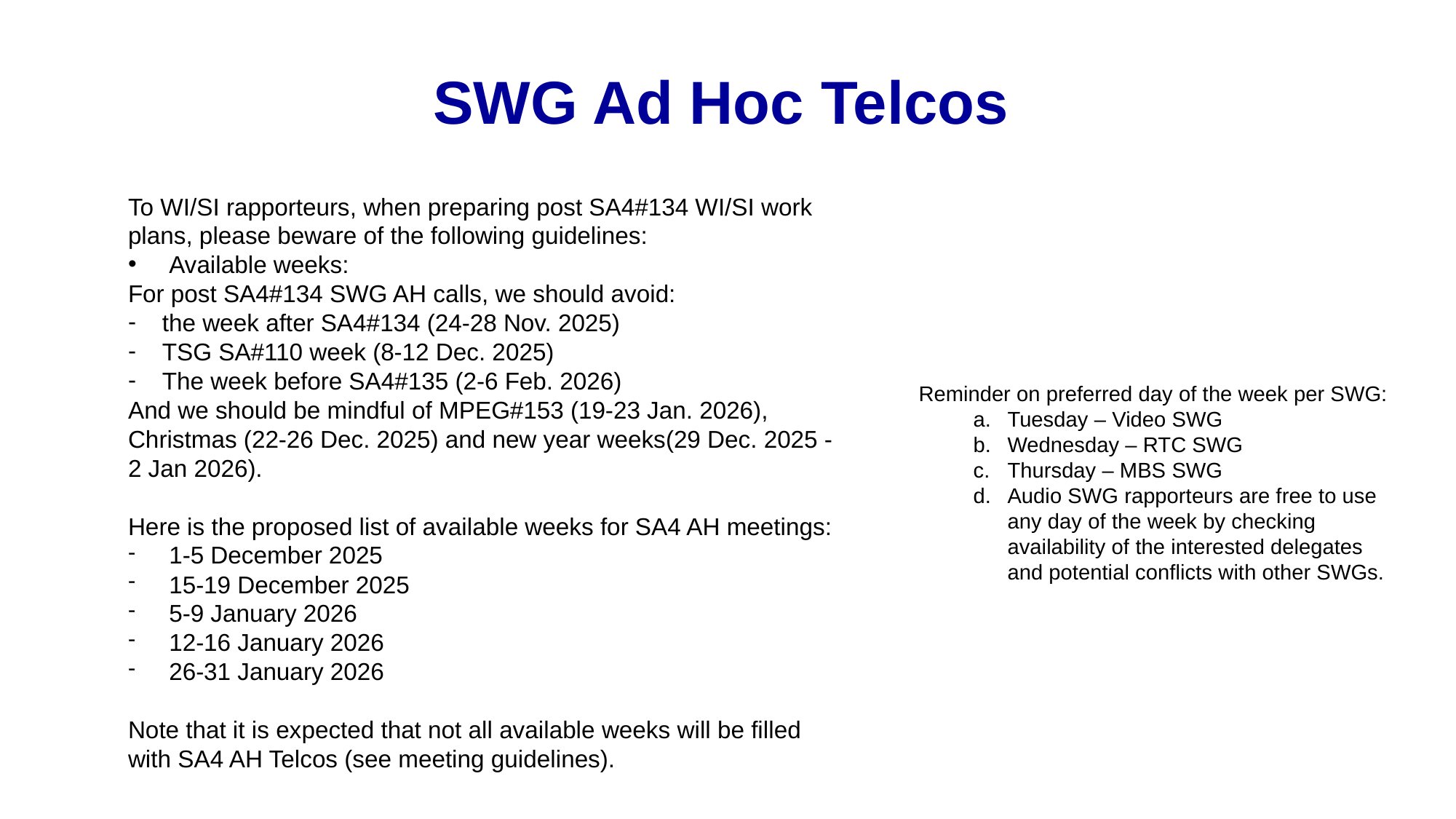

# SWG Ad Hoc Telcos

To WI/SI rapporteurs, when preparing post SA4#134 WI/SI work plans, please beware of the following guidelines:
Available weeks:
For post SA4#134 SWG AH calls, we should avoid:
the week after SA4#134 (24-28 Nov. 2025)
TSG SA#110 week (8-12 Dec. 2025)
The week before SA4#135 (2-6 Feb. 2026)
And we should be mindful of MPEG#153 (19-23 Jan. 2026), Christmas (22-26 Dec. 2025) and new year weeks(29 Dec. 2025 -2 Jan 2026).

Here is the proposed list of available weeks for SA4 AH meetings:
1-5 December 2025
15-19 December 2025
5-9 January 2026
12-16 January 2026
26-31 January 2026

Note that it is expected that not all available weeks will be filled with SA4 AH Telcos (see meeting guidelines).

Reminder on preferred day of the week per SWG:
Tuesday – Video SWG
Wednesday – RTC SWG
Thursday – MBS SWG
Audio SWG rapporteurs are free to use any day of the week by checking availability of the interested delegates and potential conflicts with other SWGs.